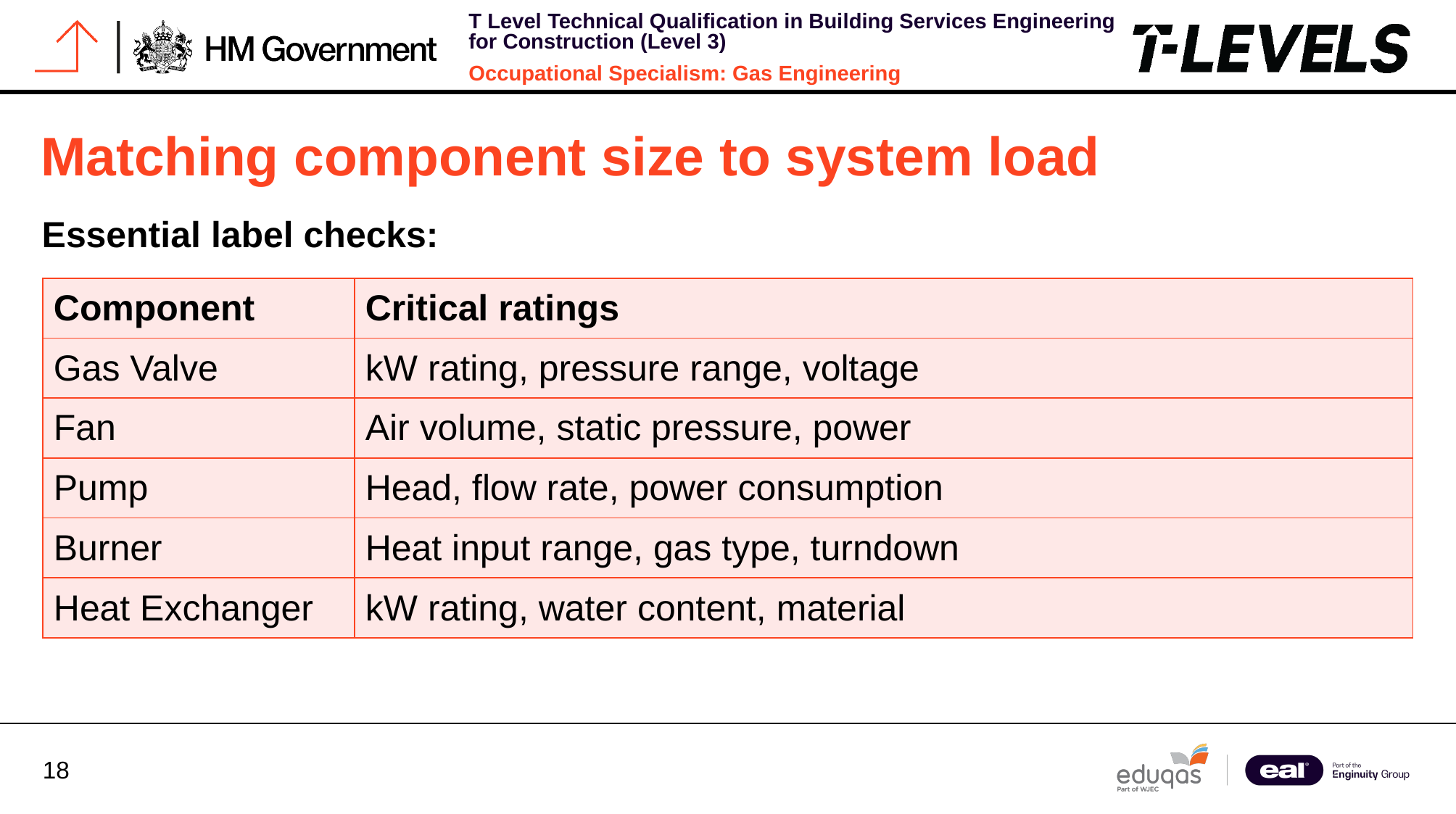

# Matching component size to system load
Essential label checks:

| Component | Critical ratings |
| --- | --- |
| Gas Valve | kW rating, pressure range, voltage |
| Fan | Air volume, static pressure, power |
| Pump | Head, flow rate, power consumption |
| Burner | Heat input range, gas type, turndown |
| Heat Exchanger | kW rating, water content, material |